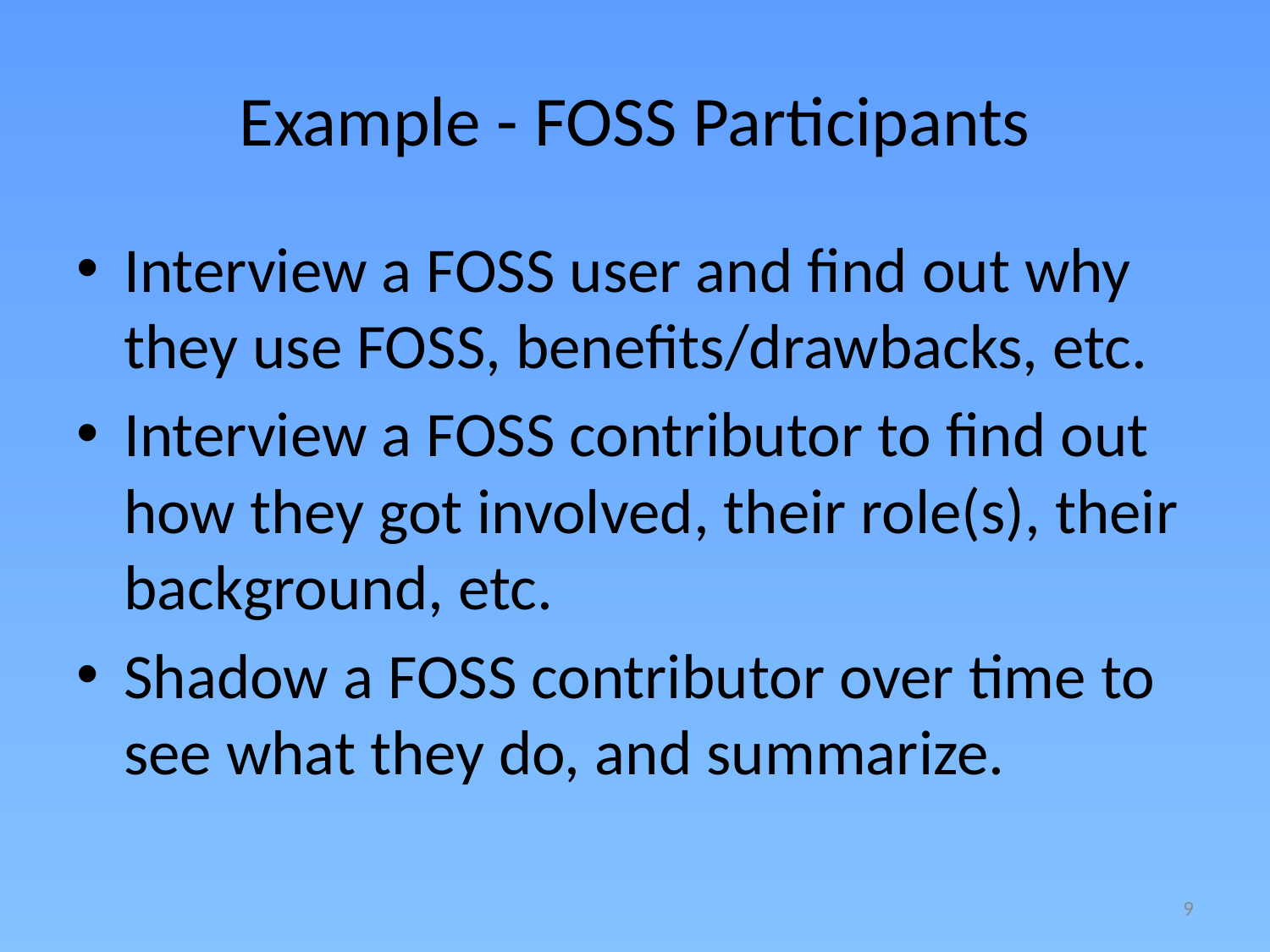

# Example - FOSS Participants
Interview a FOSS user and find out why they use FOSS, benefits/drawbacks, etc.
Interview a FOSS contributor to find out how they got involved, their role(s), their background, etc.
Shadow a FOSS contributor over time to see what they do, and summarize.
9